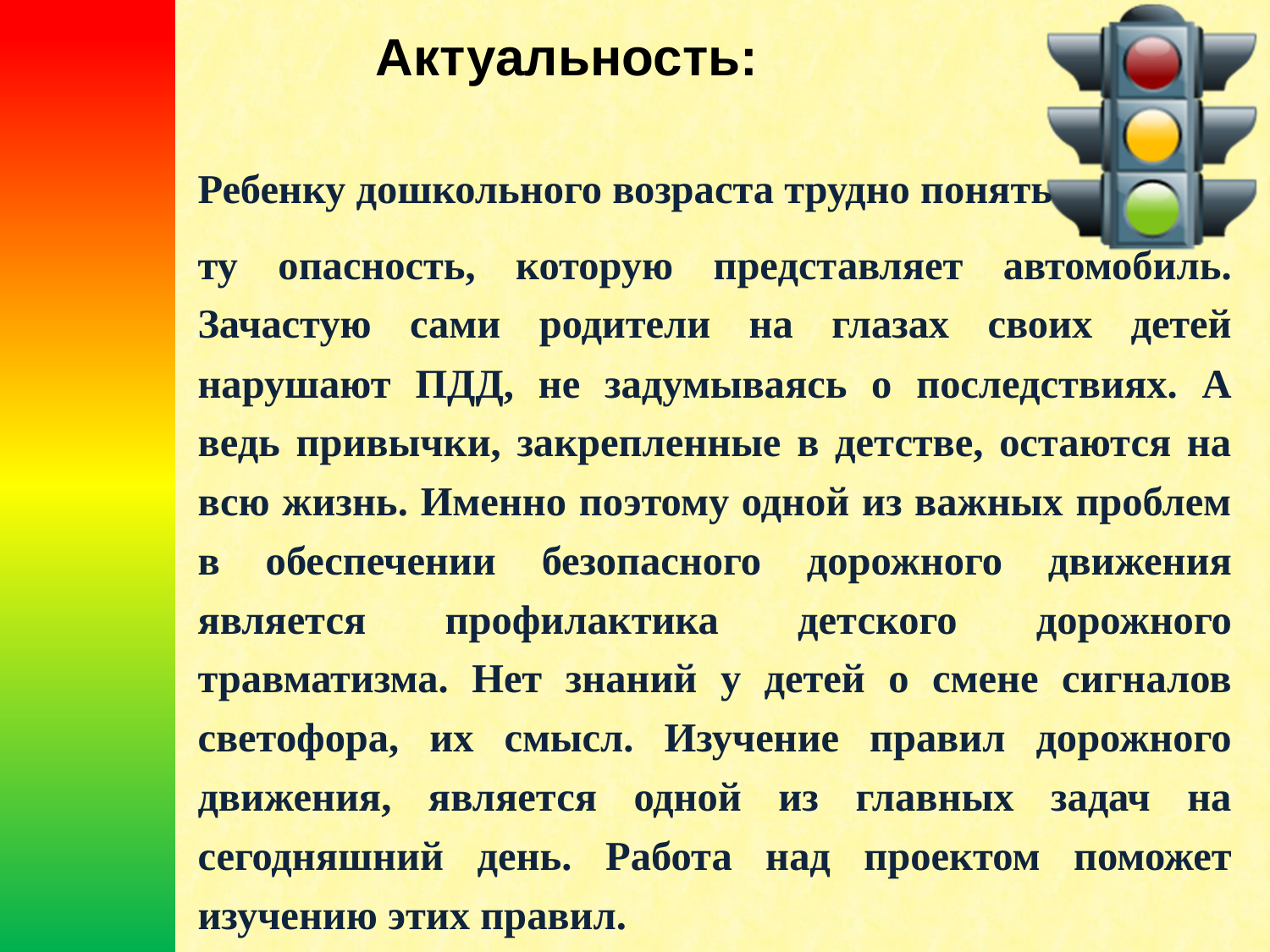

# Актуальность:
Ребенку дошкольного возраста трудно понять
ту опасность, которую представляет автомобиль. Зачастую сами родители на глазах своих детей нарушают ПДД, не задумываясь о последствиях. А ведь привычки, закрепленные в детстве, остаются на всю жизнь. Именно поэтому одной из важных проблем в обеспечении безопасного дорожного движения является профилактика детского дорожного травматизма. Нет знаний у детей о смене сигналов светофора, их смысл. Изучение правил дорожного движения, является одной из главных задач на сегодняшний день. Работа над проектом поможет изучению этих правил.